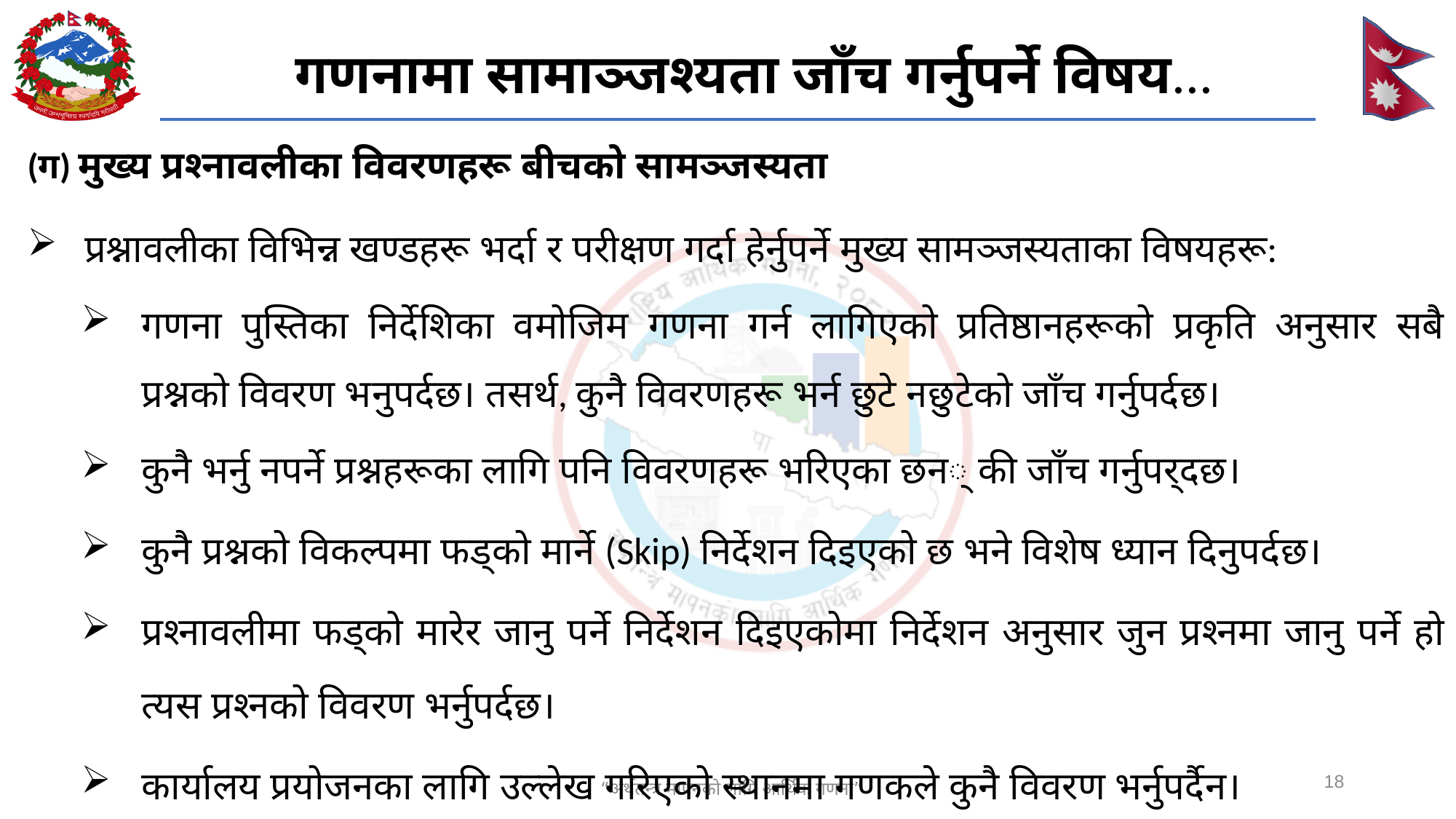

# गणनामा सामाञ्जश्यता जाँच गर्नुपर्ने विषय...
(ग) मुख्य प्रश्नावलीका विवरणहरू बीचको सामञ्जस्यता
प्रश्नावलीका विभिन्न खण्डहरू भर्दा र परीक्षण गर्दा हेर्नुपर्ने मुख्य सामञ्जस्यताका विषयहरू:
गणना पुस्तिका निर्देशिका वमोजिम गणना गर्न लागिएको प्रतिष्ठानहरूको प्रकृति अनुसार सबै प्रश्नको विवरण भनुपर्दछ। तसर्थ, कुनै विवरणहरू भर्न छुटे नछुटेको जाँच गर्नुपर्दछ।
कुनै भर्नु नपर्ने प्रश्नहरूका लागि पनि विवरणहरू भरिएका छन् की जाँच गर्नुपर्दछ।
कुनै प्रश्नको विकल्पमा फड्को मार्ने (Skip) निर्देशन दिइएको छ भने विशेष ध्यान दिनुपर्दछ।
प्रश्नावलीमा फड्को मारेर जानु पर्ने निर्देशन दिइएकोमा निर्देशन अनुसार जुन प्रश्नमा जानु पर्ने हो त्यस प्रश्नको विवरण भर्नुपर्दछ।
कार्यालय प्रयोजनका लागि उल्लेख गरिएको स्थानमा गणकले कुनै विवरण भर्नुपर्दैन।

18
“अर्थतन्त्र मापनको लागि आर्थिक गणना”